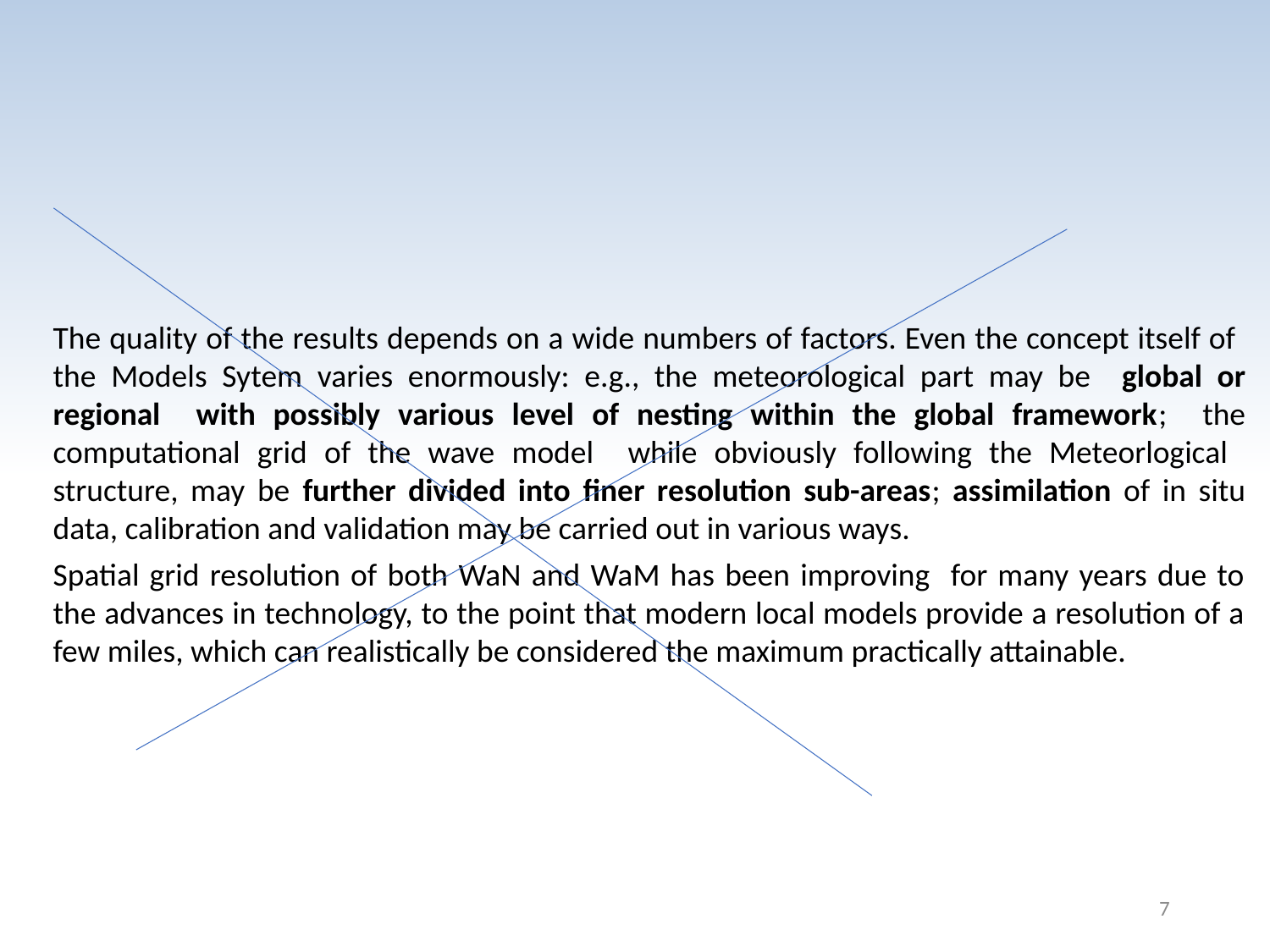

The quality of the results depends on a wide numbers of factors. Even the concept itself of  the Models Sytem varies enormously: e.g., the meteorological part may be  global or regional  with possibly various level of nesting within the global framework;  the computational grid of the wave model  while obviously following the Meteorlogical  structure, may be further divided into finer resolution sub-areas; assimilation of in situ data, calibration and validation may be carried out in various ways.
Spatial grid resolution of both WaN and WaM has been improving  for many years due to the advances in technology, to the point that modern local models provide a resolution of a few miles, which can realistically be considered the maximum practically attainable.

7